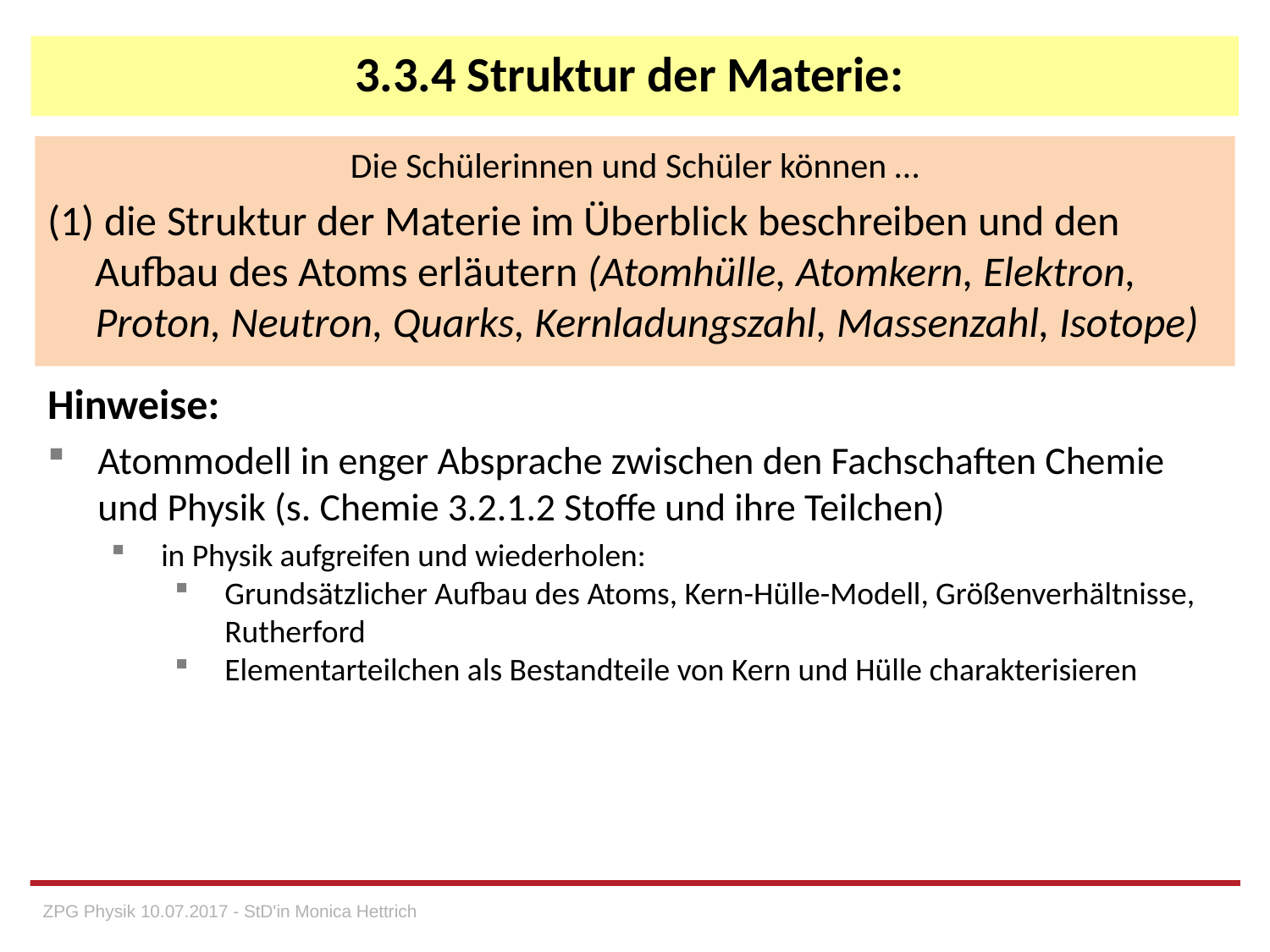

# 3.3.4 Struktur der Materie:
Die Schülerinnen und Schüler können …
(1) die Struktur der Materie im Überblick beschreiben und den Aufbau des Atoms erläutern (Atomhülle, Atomkern, Elektron, Proton, Neutron, Quarks, Kernladungszahl, Massenzahl, Isotope)
Hinweise:
Atommodell in enger Absprache zwischen den Fachschaften Chemie und Physik (s. Chemie 3.2.1.2 Stoffe und ihre Teilchen)
in Physik aufgreifen und wiederholen:
Grundsätzlicher Aufbau des Atoms, Kern-Hülle-Modell, Größenverhältnisse, Rutherford
Elementarteilchen als Bestandteile von Kern und Hülle charakterisieren
ZPG Physik 10.07.2017 - StD'in Monica Hettrich